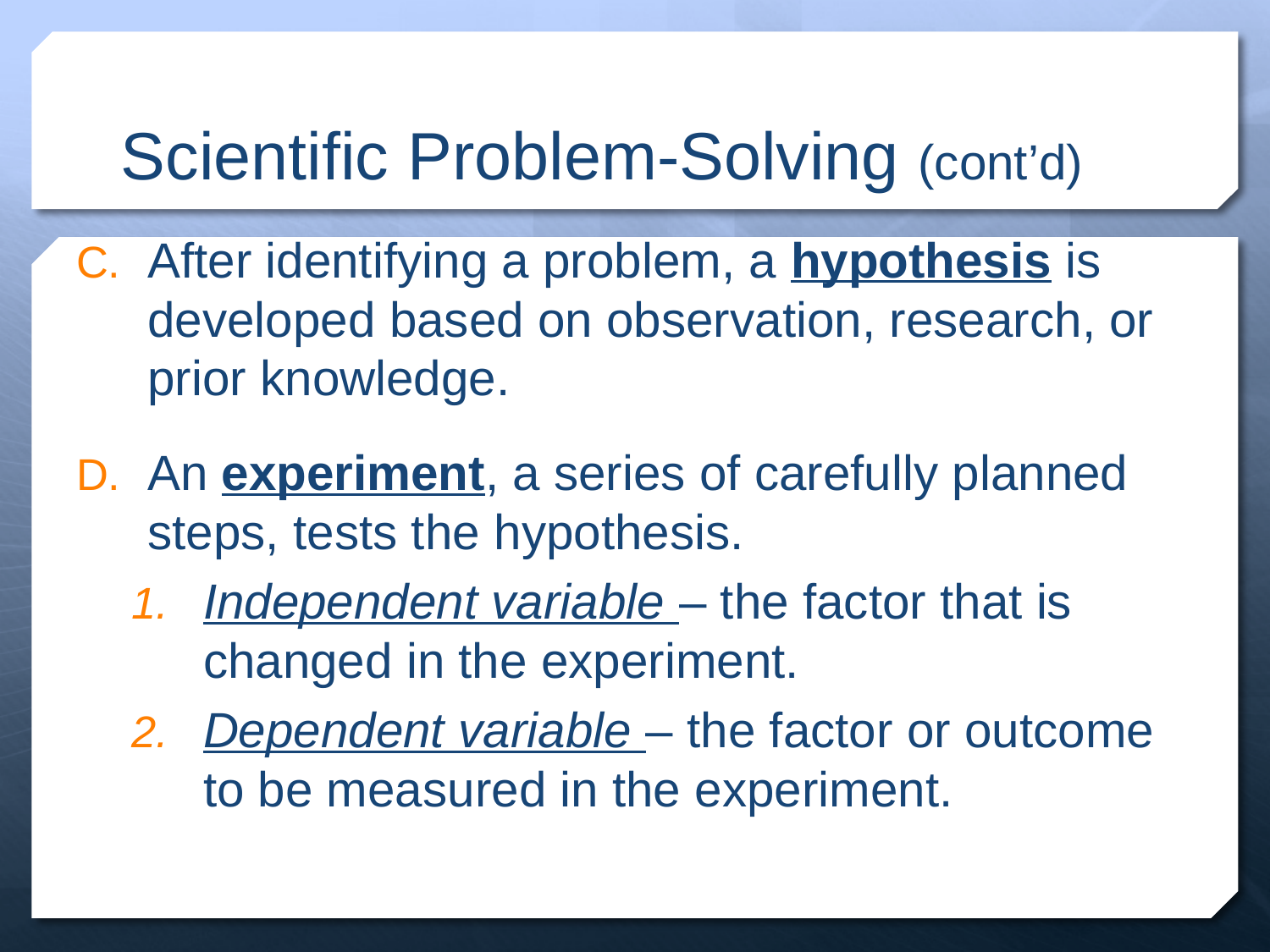

# Scientific Problem-Solving (cont’d)
After identifying a problem, a hypothesis is developed based on observation, research, or prior knowledge.
An experiment, a series of carefully planned steps, tests the hypothesis.
Independent variable – the factor that is changed in the experiment.
Dependent variable – the factor or outcome to be measured in the experiment.